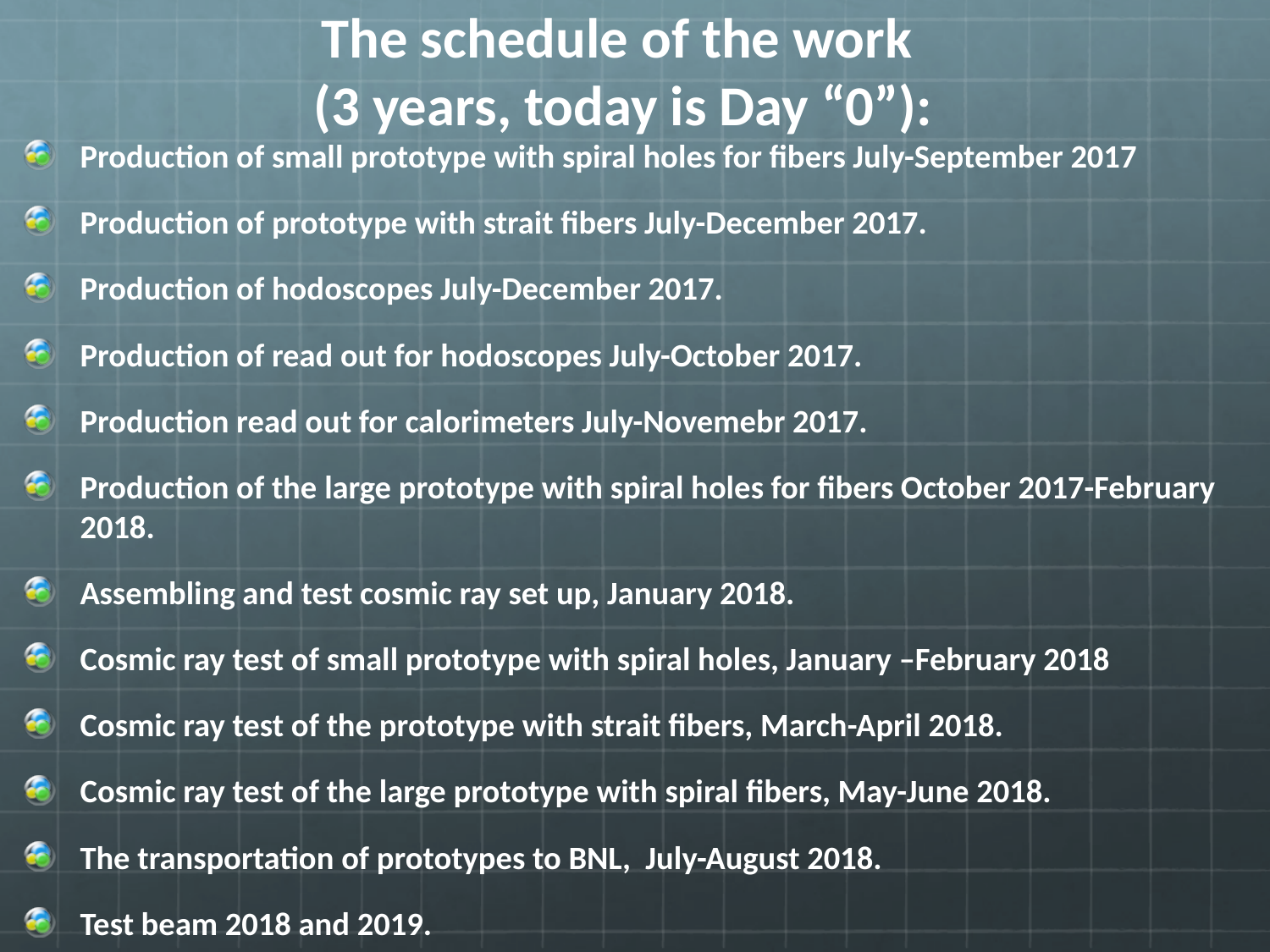

# The schedule of the work (3 years, today is Day “0”):
Production of small prototype with spiral holes for fibers July-September 2017
Production of prototype with strait fibers July-December 2017.
Production of hodoscopes July-December 2017.
Production of read out for hodoscopes July-October 2017.
Production read out for calorimeters July-Novemebr 2017.
Production of the large prototype with spiral holes for fibers October 2017-February 2018.
Assembling and test cosmic ray set up, January 2018.
Cosmic ray test of small prototype with spiral holes, January –February 2018
Cosmic ray test of the prototype with strait fibers, March-April 2018.
Cosmic ray test of the large prototype with spiral fibers, May-June 2018.
The transportation of prototypes to BNL,  July-August 2018.
Test beam 2018 and 2019.